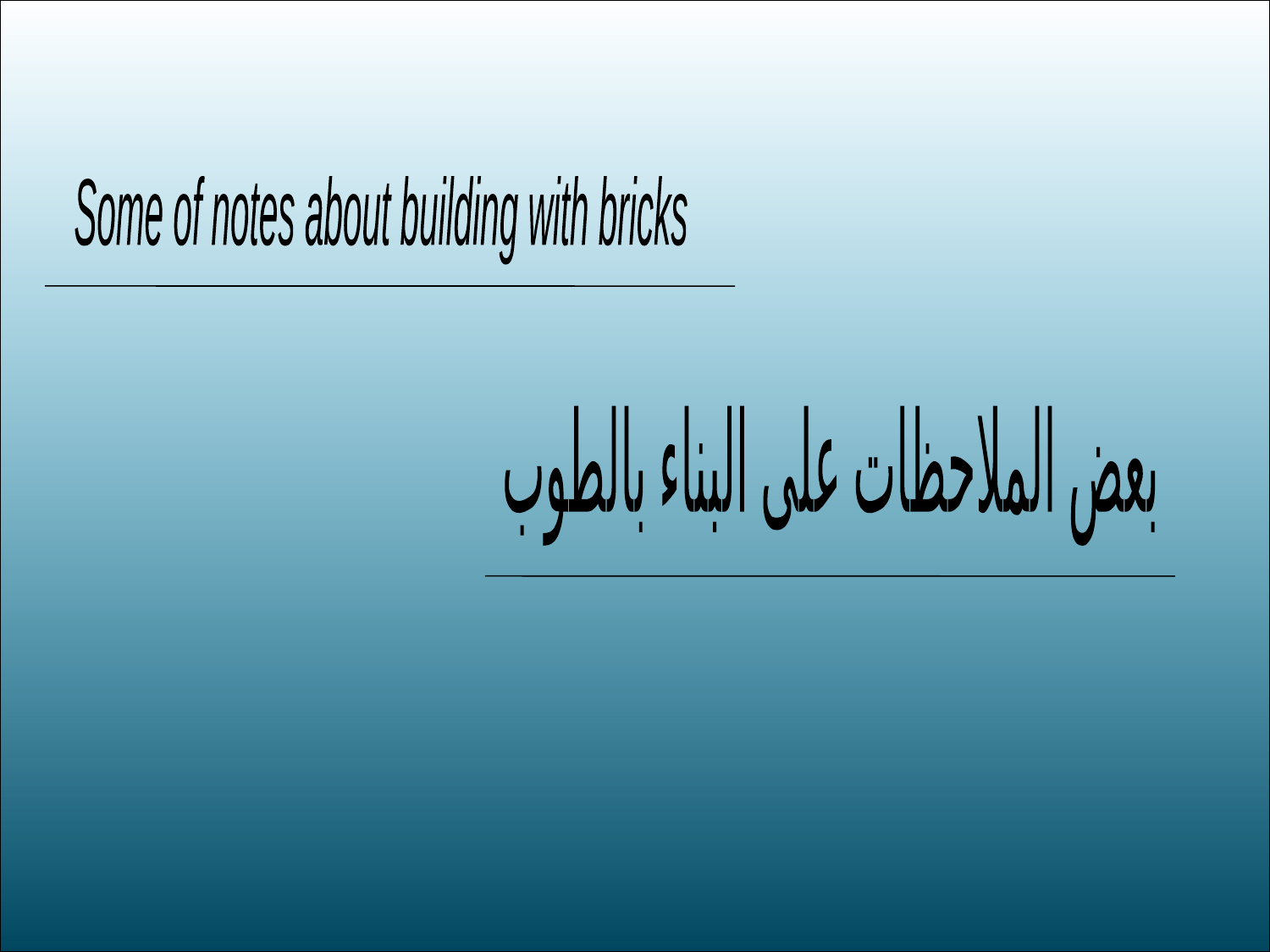

Some of notes about building with bricks

بعض الملاحظات على البناء بالطوب